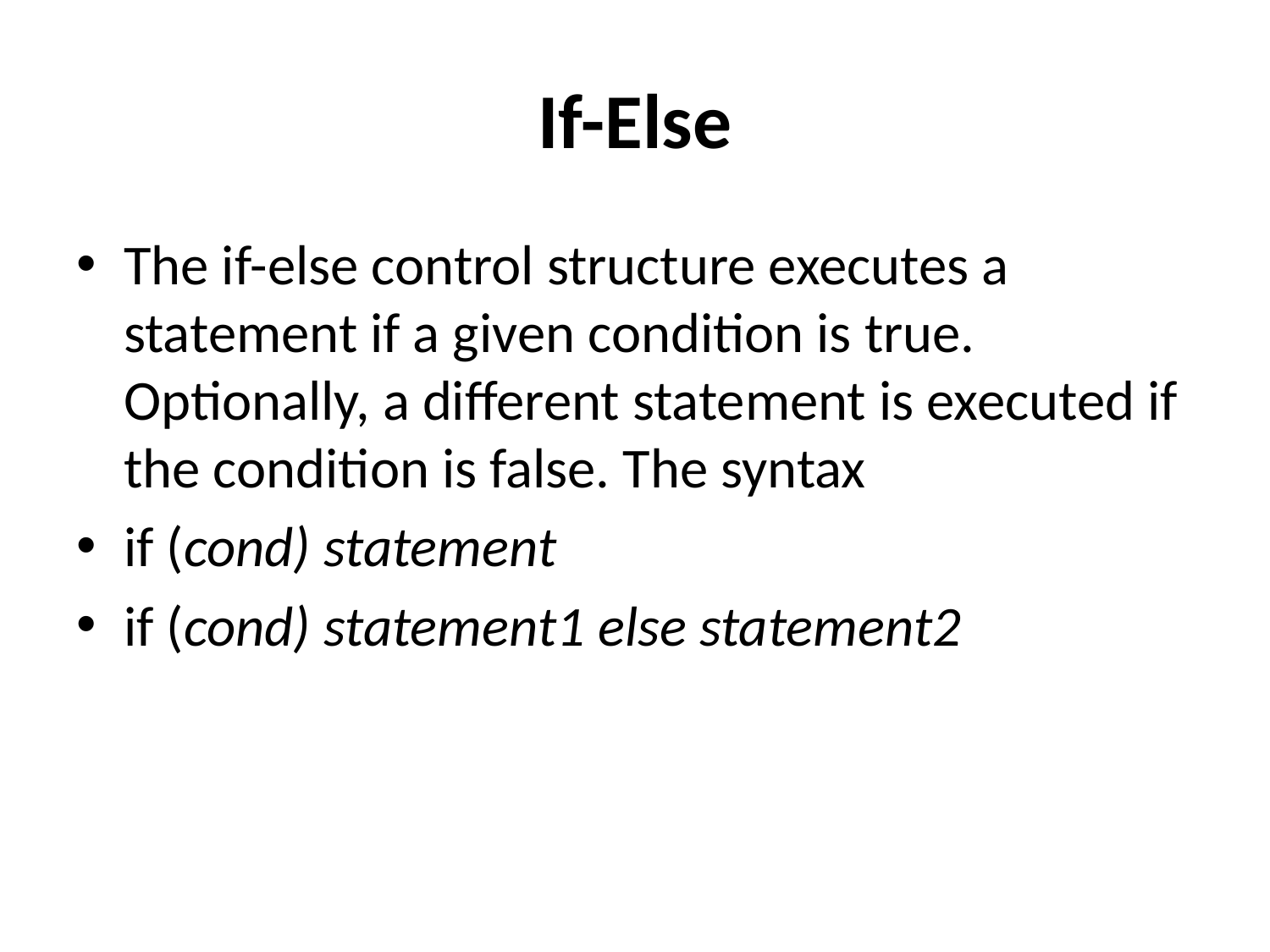

# If-Else
The if-else control structure executes a statement if a given condition is true. Optionally, a different statement is executed if the condition is false. The syntax
if (cond) statement
if (cond) statement1 else statement2